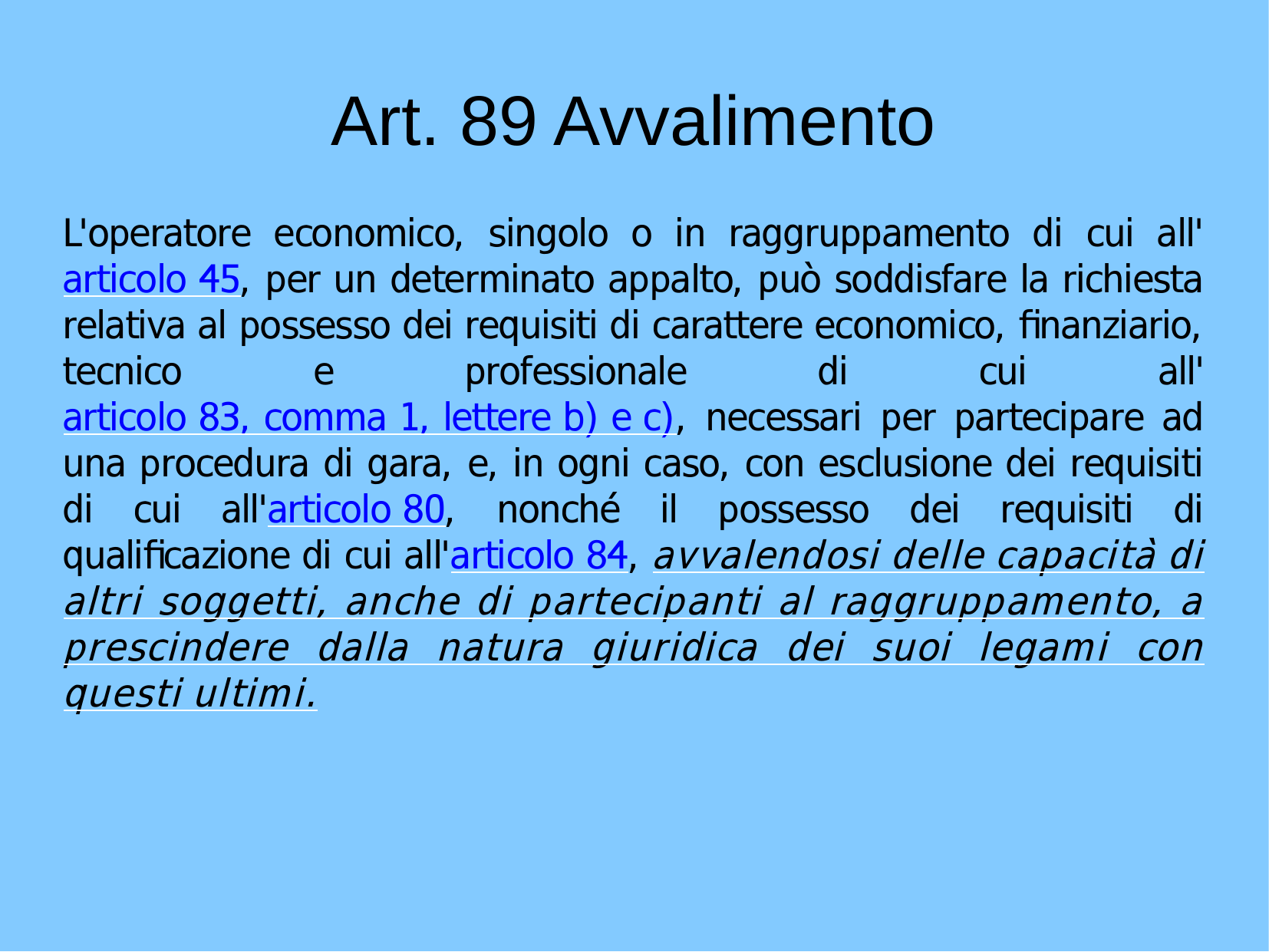

Art. 89 Avvalimento
L'operatore economico, singolo o in raggruppamento di cui all'articolo 45, per un determinato appalto, può soddisfare la richiesta relativa al possesso dei requisiti di carattere economico, finanziario, tecnico e professionale di cui all'articolo 83, comma 1, lettere b) e c), necessari per partecipare ad una procedura di gara, e, in ogni caso, con esclusione dei requisiti di cui all'articolo 80, nonché il possesso dei requisiti di qualificazione di cui all'articolo 84, avvalendosi delle capacità di altri soggetti, anche di partecipanti al raggruppamento, a prescindere dalla natura giuridica dei suoi legami con questi ultimi.